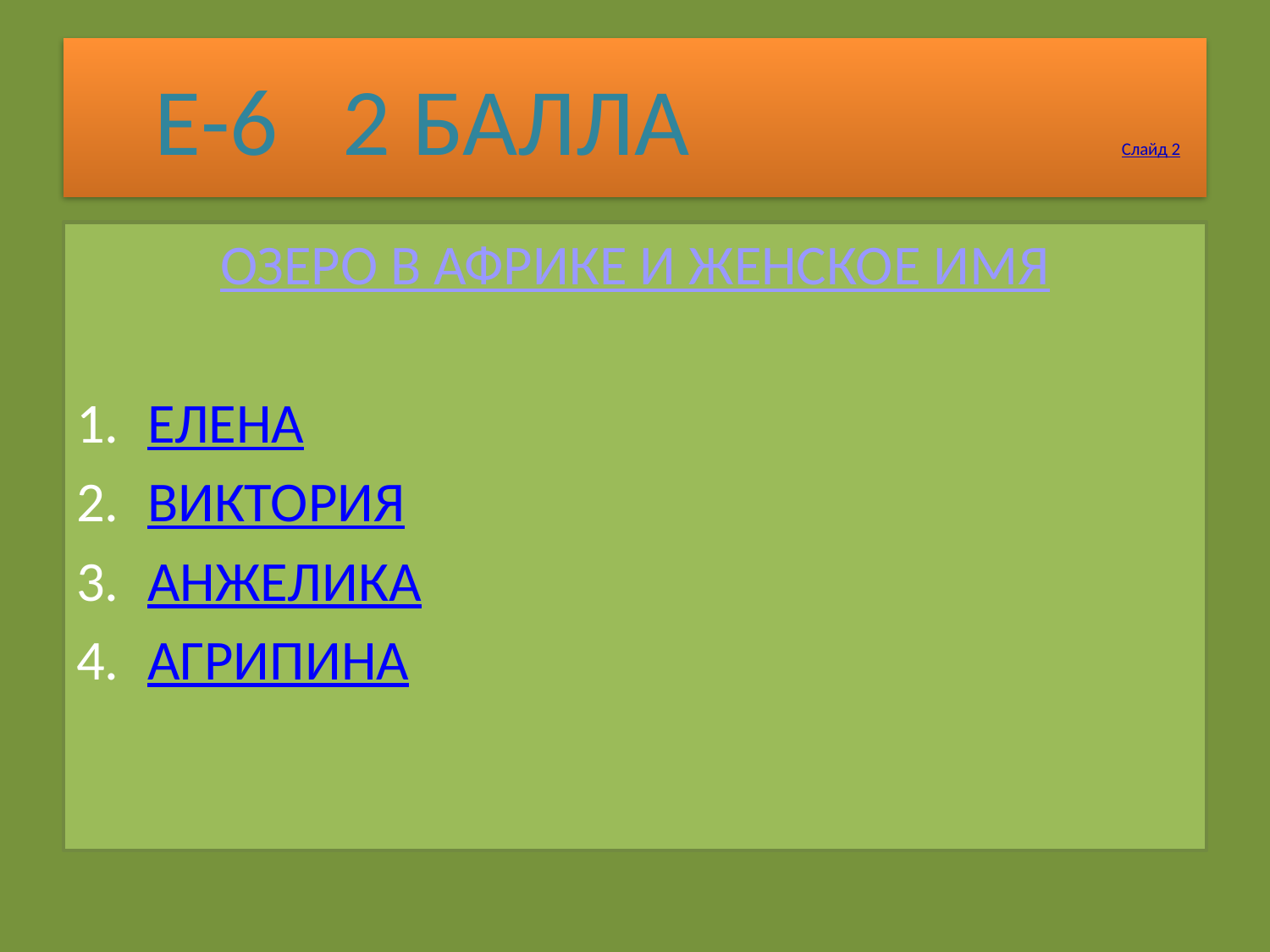

# Е-6   2 БАЛЛА                    Слайд 2
ОЗЕРО В АФРИКЕ И ЖЕНСКОЕ ИМЯ

ЕЛЕНА
ВИКТОРИЯ
АНЖЕЛИКА
АГРИПИНА